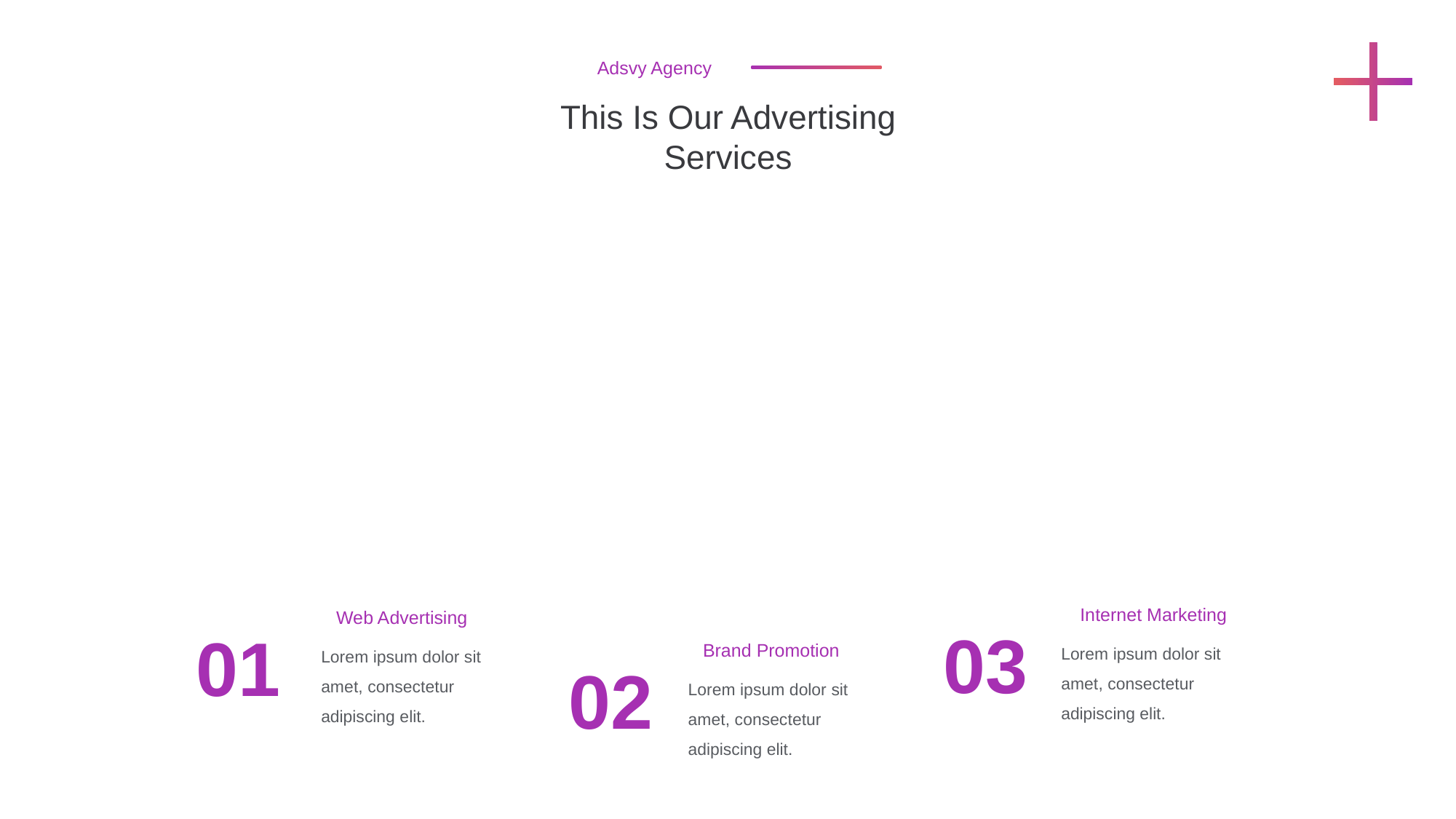

Adsvy Agency

This Is Our Advertising
Services

Internet Marketing
Lorem ipsum dolor sit amet, consectetur adipiscing elit.
03
Web Advertising
Lorem ipsum dolor sit amet, consectetur adipiscing elit.
01
Brand Promotion
Lorem ipsum dolor sit amet, consectetur adipiscing elit.
02